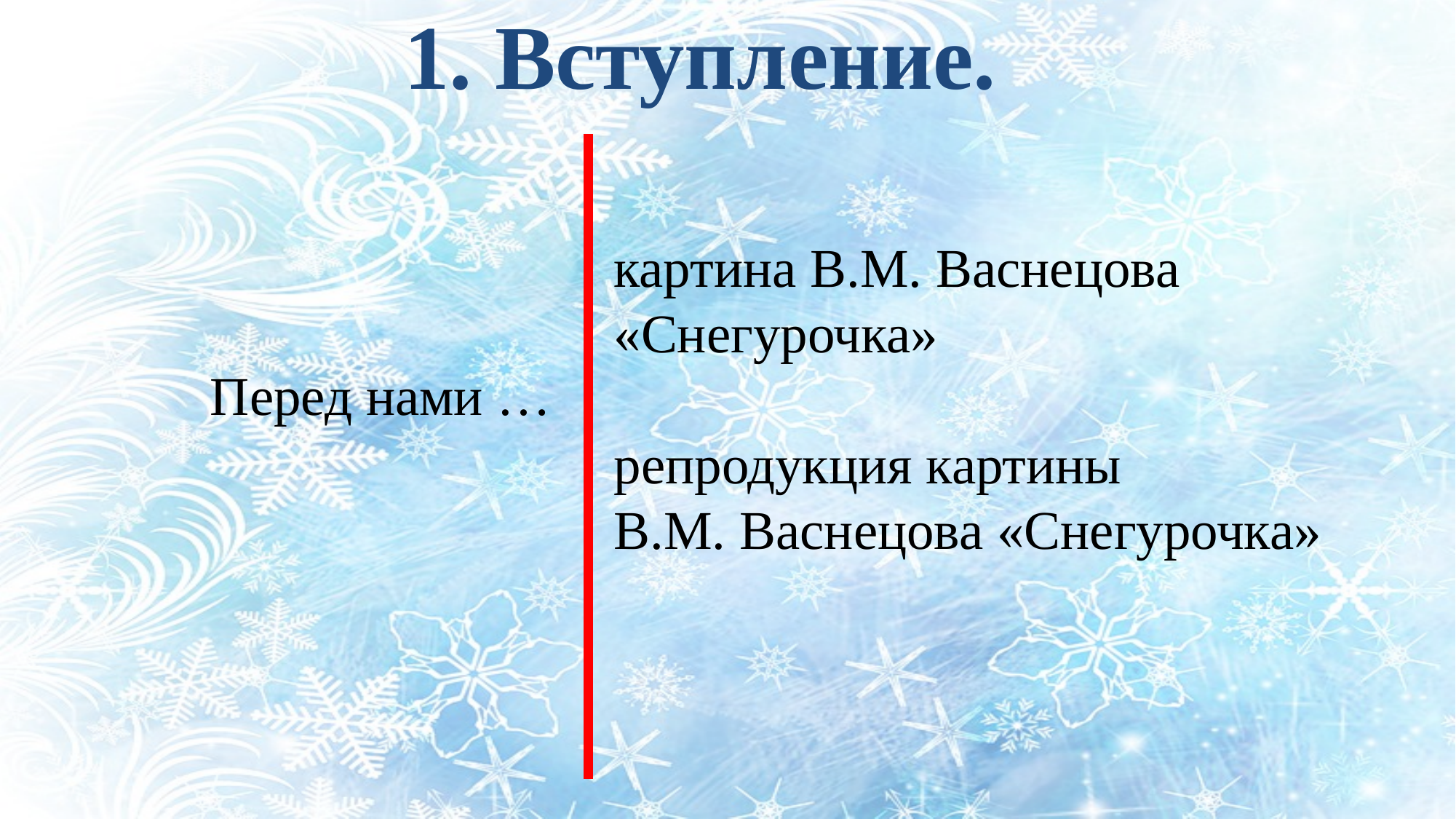

1. Вступление.

картина В.М. Васнецова   «Снегурочка»

репродукция картины
В.М. Васнецова «Снегурочка»

 Перед нами …